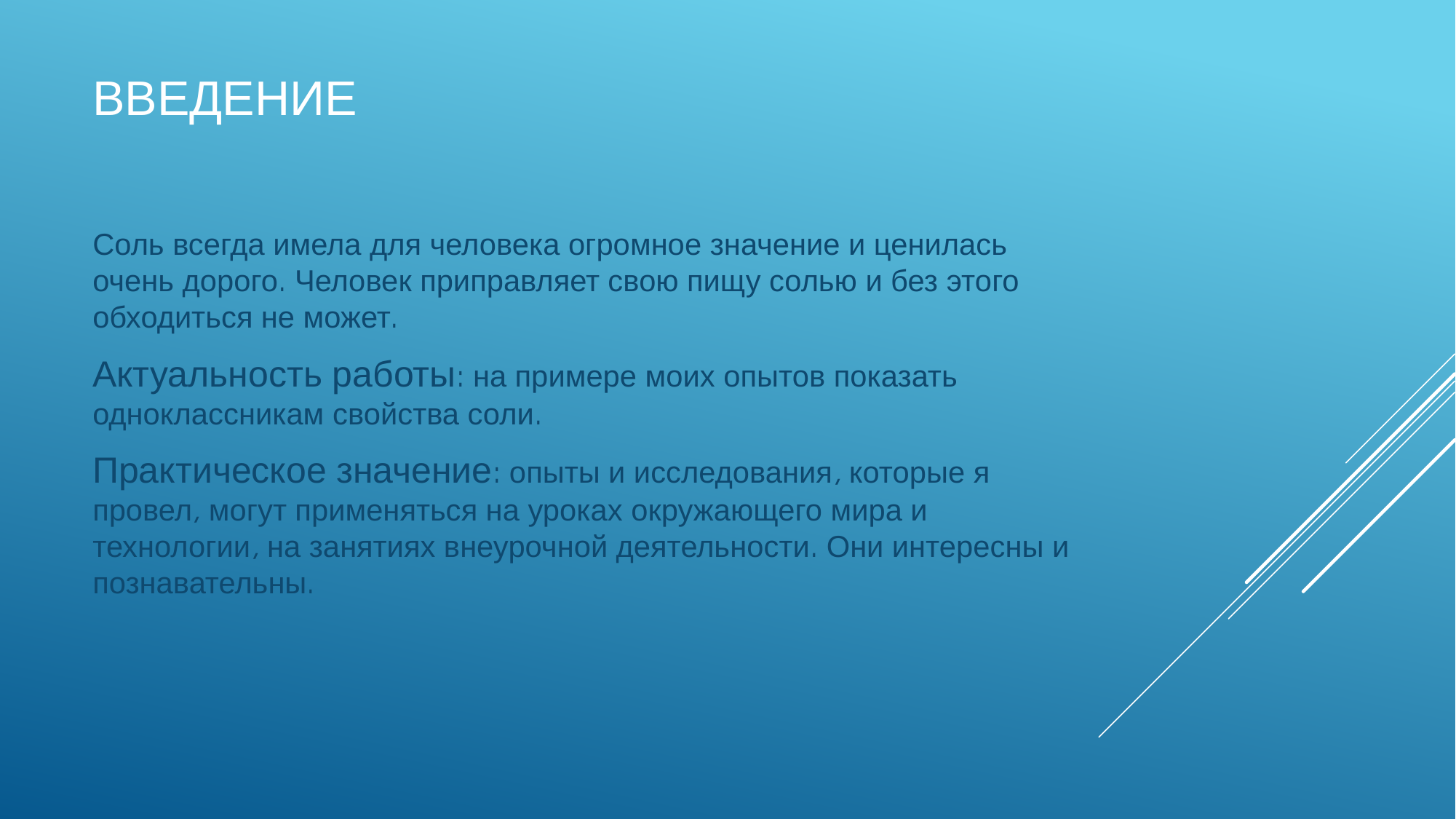

# введение
Соль всегда имела для человека огромное значение и ценилась очень дорого. Человек приправляет свою пищу солью и без этого обходиться не может.
Актуальность работы: на примере моих опытов показать одноклассникам свойства соли.
Практическое значение: опыты и исследования, которые я провел, могут применяться на уроках окружающего мира и технологии, на занятиях внеурочной деятельности. Они интересны и познавательны.